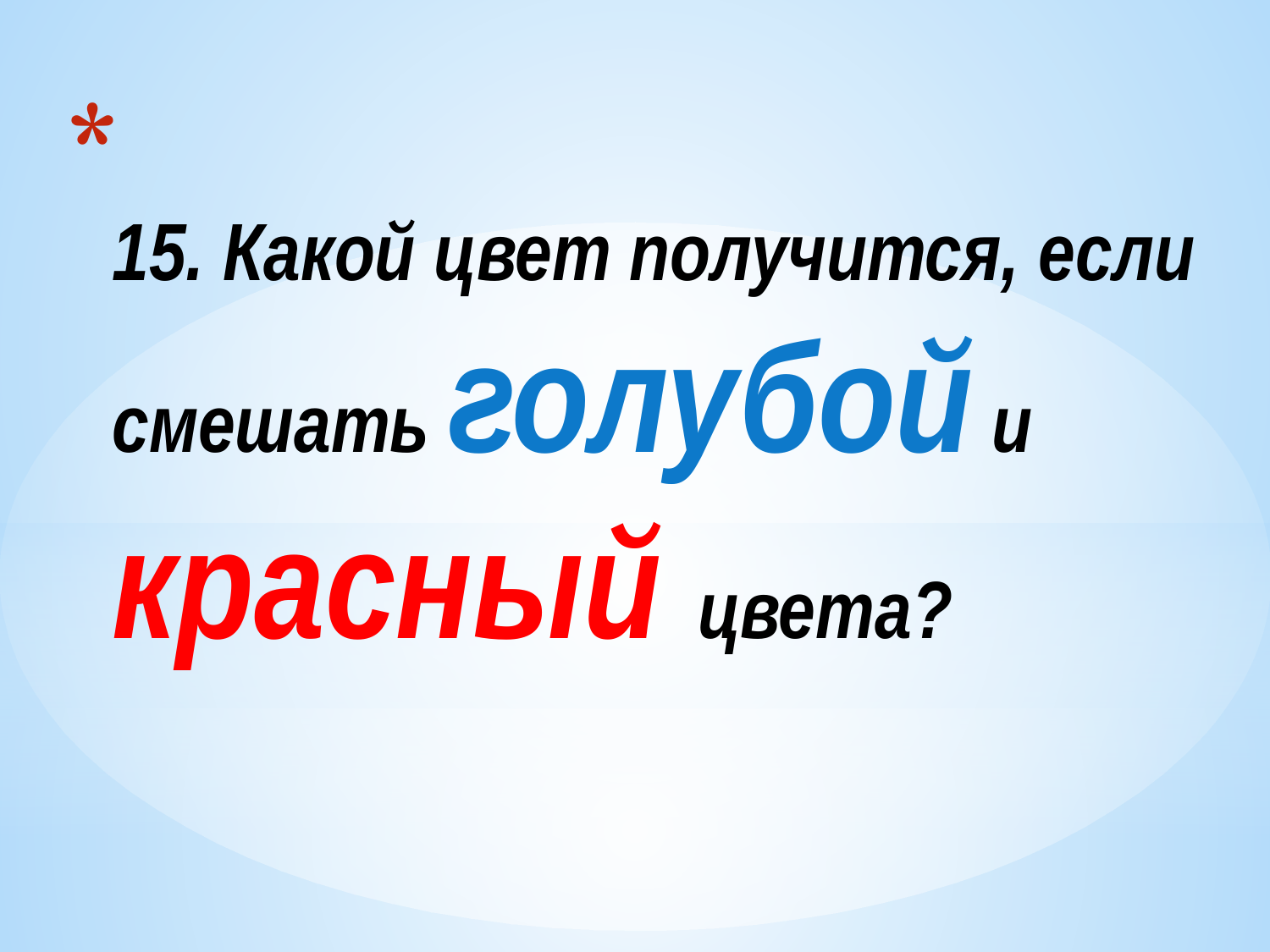

# 15. Какой цвет получится, если смешать голубой и красный  цвета?